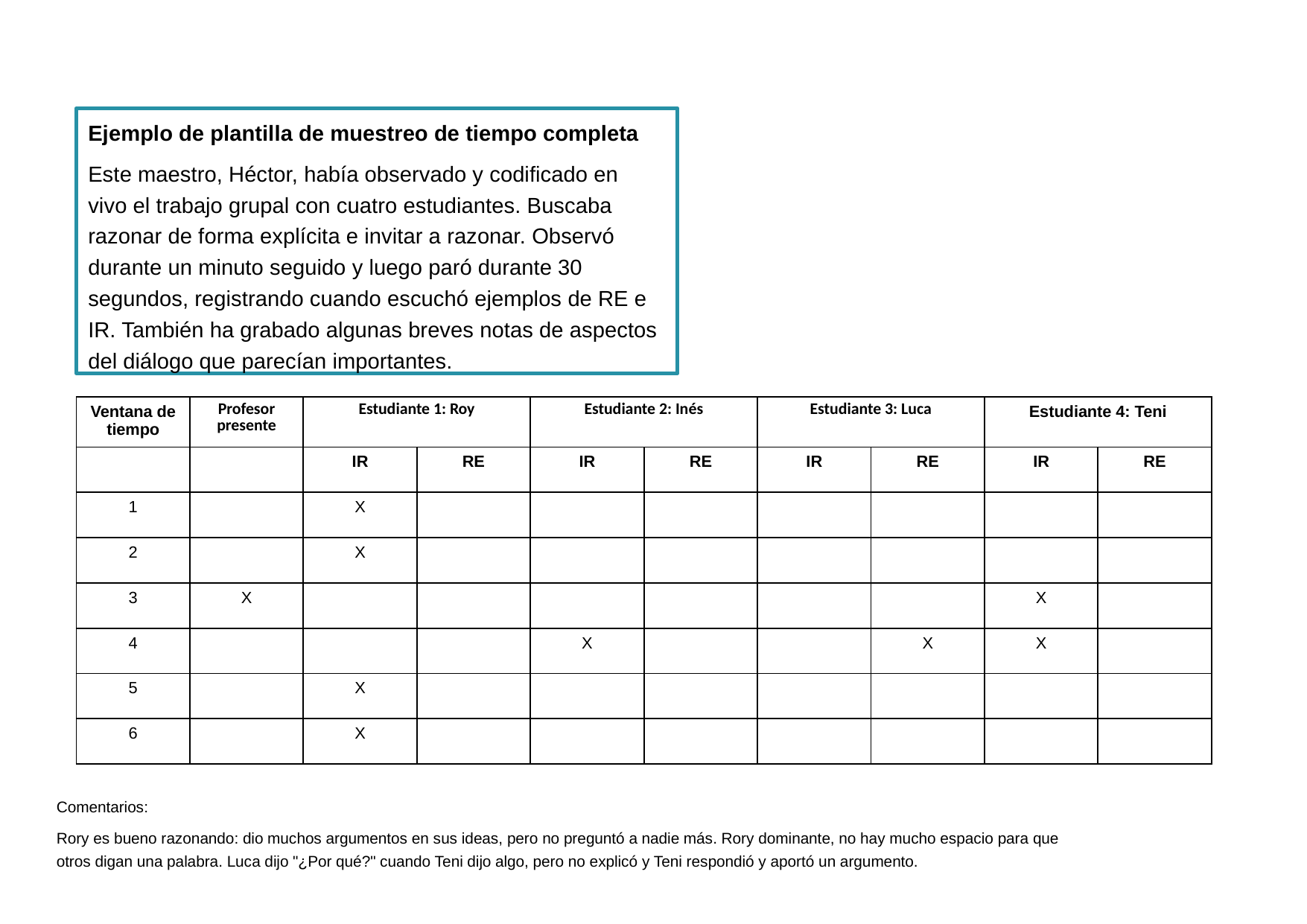

Ejemplo de plantilla de muestreo de tiempo completa
Este maestro, Héctor, había observado y codificado en vivo el trabajo grupal con cuatro estudiantes. Buscaba razonar de forma explícita e invitar a razonar. Observó durante un minuto seguido y luego paró durante 30 segundos, registrando cuando escuchó ejemplos de RE e IR. También ha grabado algunas breves notas de aspectos del diálogo que parecían importantes.
| Ventana de tiempo | Profesor presente | Estudiante 1: Roy |  | Estudiante 2: Inés |  | Estudiante 3: Luca |  | Estudiante 4: Teni |  |
| --- | --- | --- | --- | --- | --- | --- | --- | --- | --- |
|  |  | IR | RE | IR | RE | IR | RE | IR | RE |
| 1 |  | X |  |  |  |  |  |  |  |
| 2 |  | X |  |  |  |  |  |  |  |
| 3 | X |  |  |  |  |  |  | X |  |
| 4 |  |  |  | X |  |  | X | X |  |
| 5 |  | X |  |  |  |  |  |  |  |
| 6 |  | X |  |  |  |  |  |  |  |
Comentarios:
Rory es bueno razonando: dio muchos argumentos en sus ideas, pero no preguntó a nadie más. Rory dominante, no hay mucho espacio para que otros digan una palabra. Luca dijo "¿Por qué?" cuando Teni dijo algo, pero no explicó y Teni respondió y aportó un argumento.